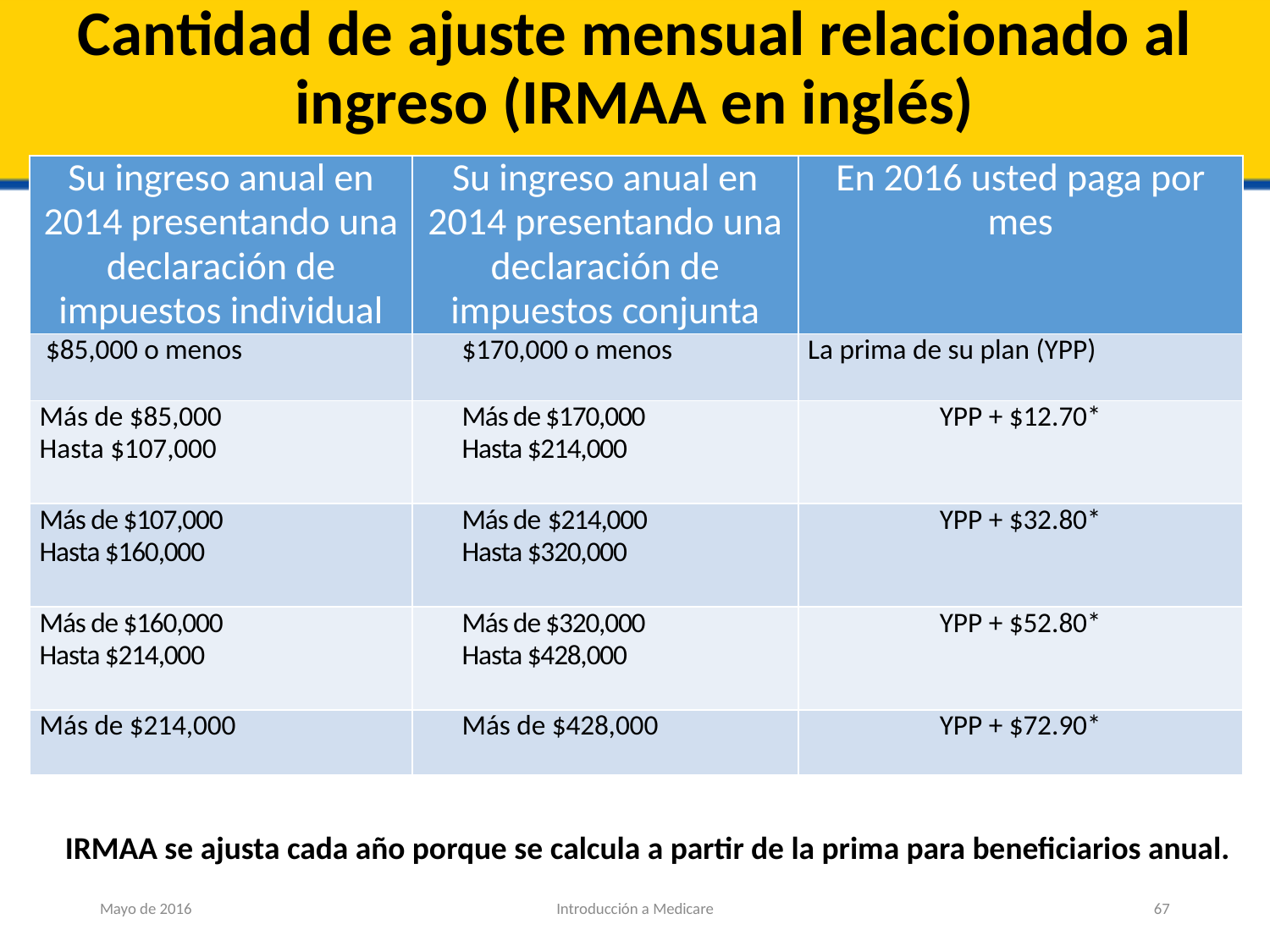

# Cantidad de ajuste mensual relacionado al ingreso (IRMAA en inglés)
| Su ingreso anual en 2014 presentando una declaración de impuestos individual | Su ingreso anual en 2014 presentando una declaración de impuestos conjunta | En 2016 usted paga por mes |
| --- | --- | --- |
| $85,000 o menos | $170,000 o menos | La prima de su plan (YPP) |
| Más de $85,000 Hasta $107,000 | Más de $170,000 Hasta $214,000 | YPP + $12.70\* |
| Más de $107,000 Hasta $160,000 | Más de $214,000 Hasta $320,000 | YPP + $32.80\* |
| Más de $160,000 Hasta $214,000 | Más de $320,000 Hasta $428,000 | YPP + $52.80\* |
| Más de $214,000 | Más de $428,000 | YPP + $72.90\* |
IRMAA se ajusta cada año porque se calcula a partir de la prima para beneficiarios anual.
Mayo de 2016
Introducción a Medicare
67